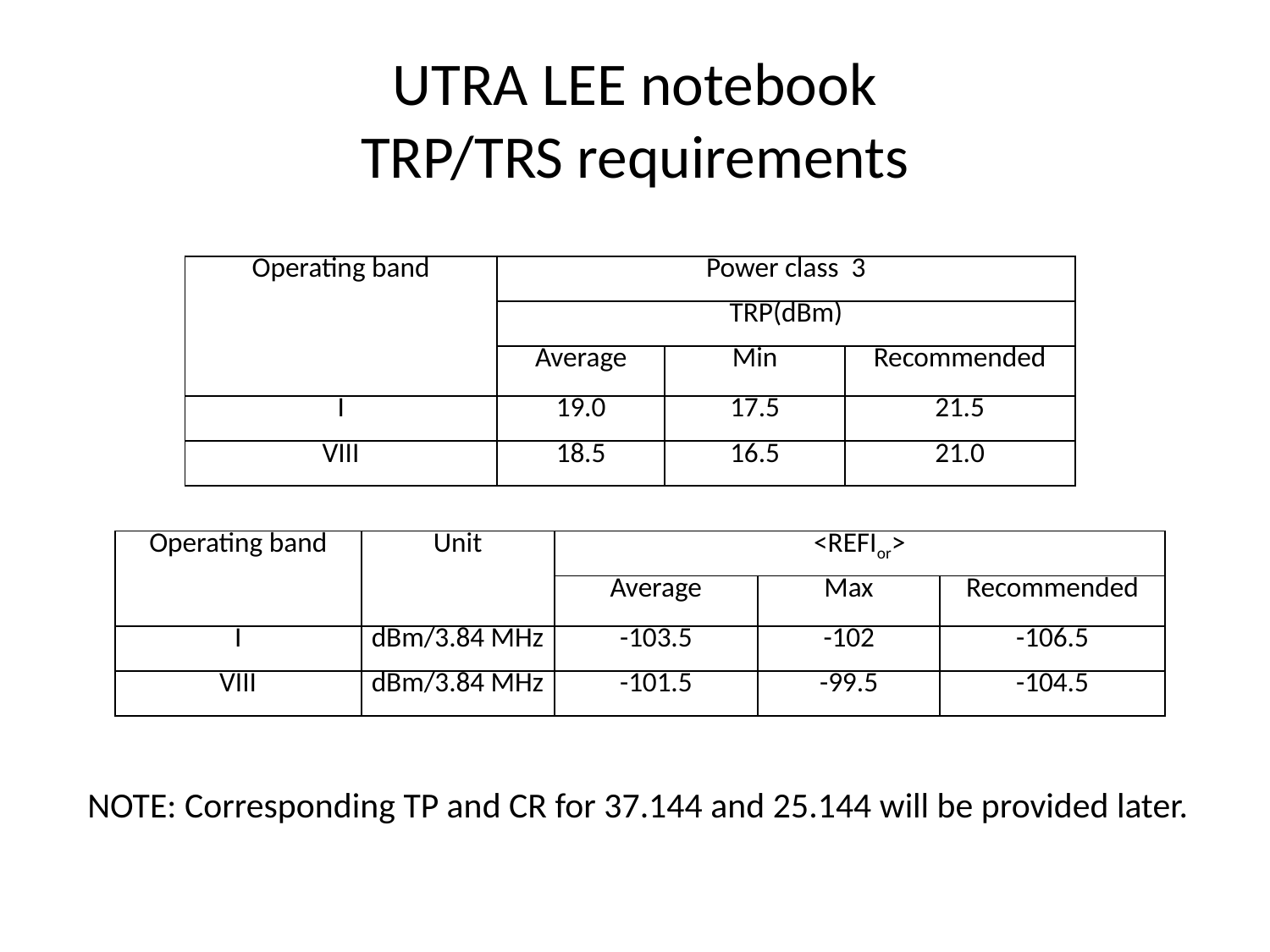

# UTRA LEE notebook TRP/TRS requirements
| Operating band | Power class 3 |  |  |
| --- | --- | --- | --- |
|  | TRP(dBm) |  |  |
|  | Average | Min | Recommended |
| I | 19.0 | 17.5 | 21.5 |
| VIII | 18.5 | 16.5 | 21.0 |
| Operating band | Unit | <REFIor> |  |  |
| --- | --- | --- | --- | --- |
|  |  | Average | Max | Recommended |
| I | dBm/3.84 MHz | -103.5 | -102 | -106.5 |
| VIII | dBm/3.84 MHz | -101.5 | -99.5 | -104.5 |
NOTE: Corresponding TP and CR for 37.144 and 25.144 will be provided later.